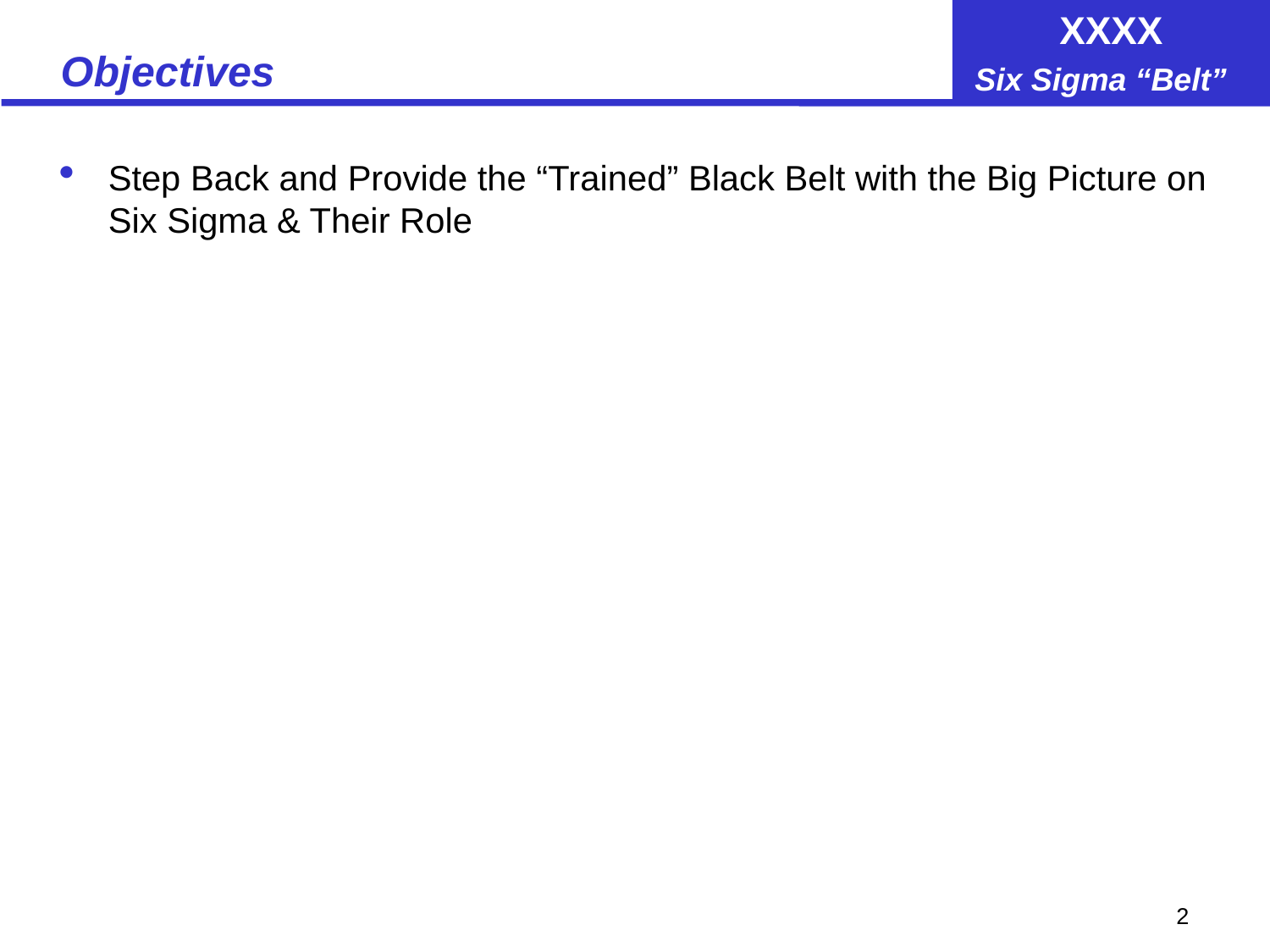

# Objectives
Step Back and Provide the “Trained” Black Belt with the Big Picture on Six Sigma & Their Role